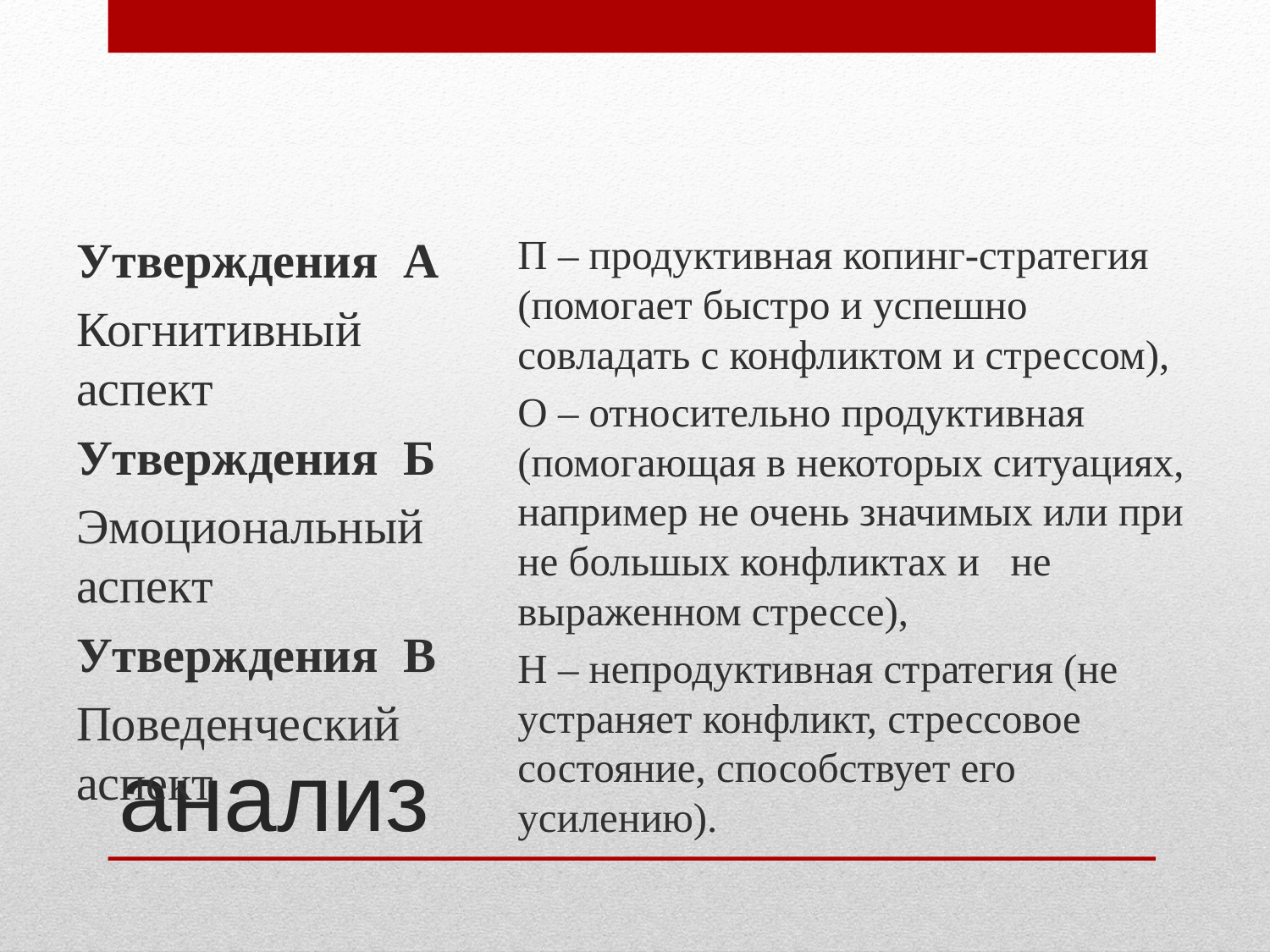

Утверждения  А
Когнитивный аспект
Утверждения  Б
Эмоциональный аспект
Утверждения  В
Поведенческий аспект

П – продуктивная копинг-стратегия (помогает быстро и успешно совладать с конфликтом и стрессом),
О – относительно продуктивная (помогающая в некоторых ситуациях, например не очень значимых или при не большых конфликтах и   не выраженном стрессе),
Н – непродуктивная стратегия (не устраняет конфликт, стрессовое состояние, способствует его усилению).

# анализ